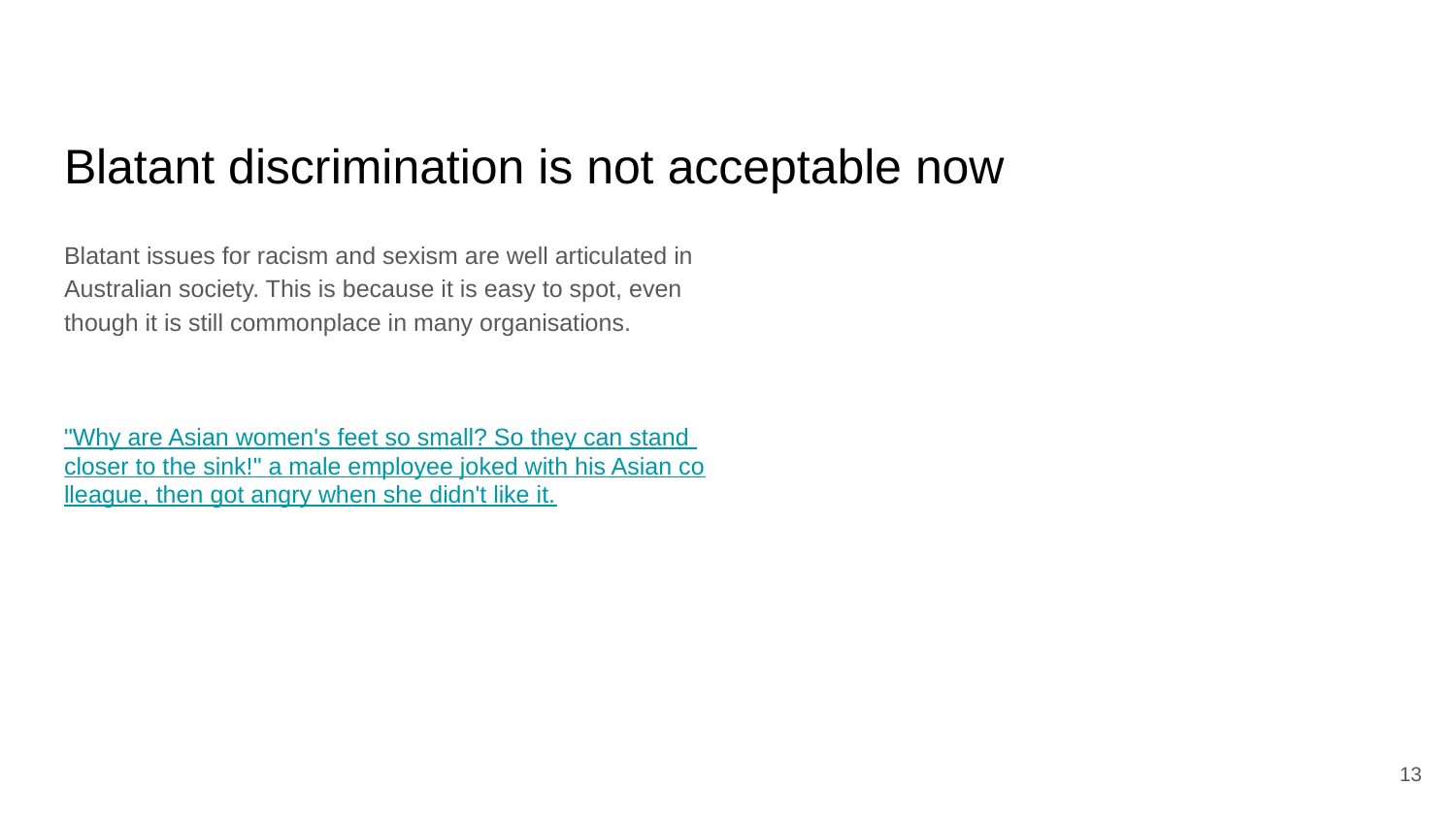

# Blatant discrimination is not acceptable now
Blatant issues for racism and sexism are well articulated in Australian society. This is because it is easy to spot, even though it is still commonplace in many organisations.

"Why are Asian women's feet so small? So they can stand closer to the sink!" a male employee joked with his Asian colleague, then got angry when she didn't like it.
13